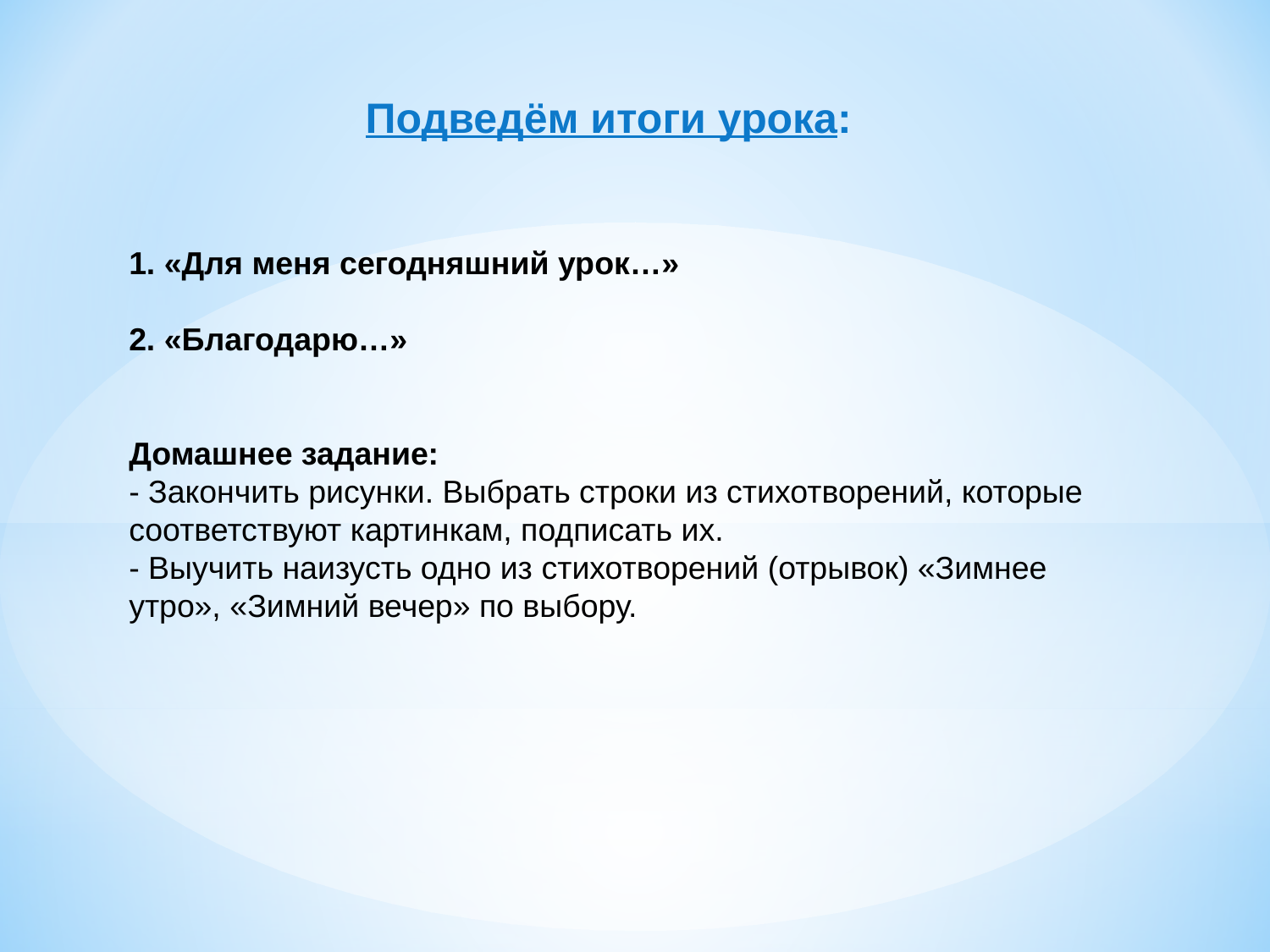

Подведём итоги урока:

1. «Для меня сегодняшний урок…»

2. «Благодарю…»

Домашнее задание:
- Закончить рисунки. Выбрать строки из стихотворений, которые соответствуют картинкам, подписать их.
- Выучить наизусть одно из стихотворений (отрывок) «Зимнее утро», «Зимний вечер» по выбору.